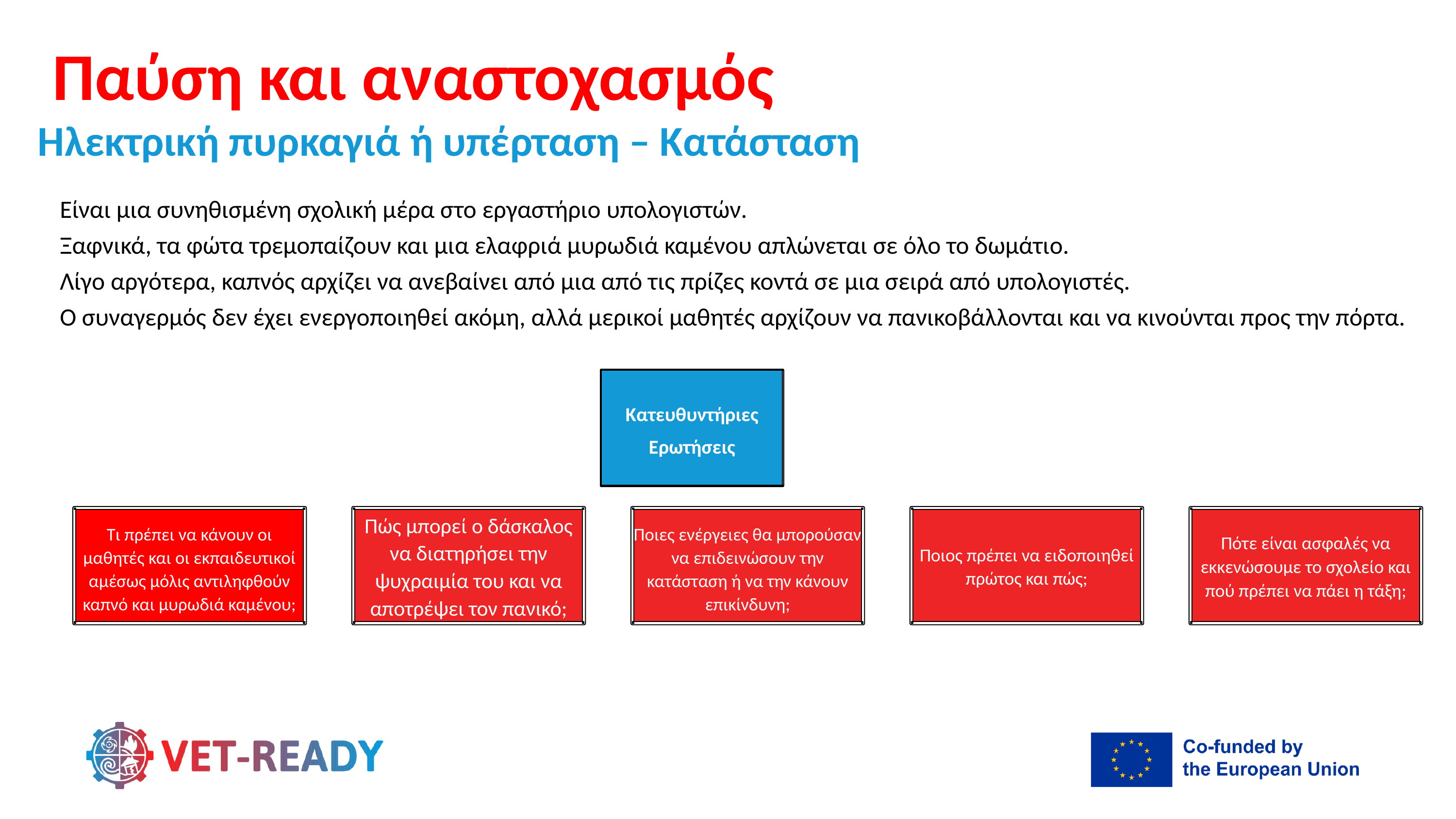

Παύση και αναστοχασμός

Ηλεκτρική πυρκαγιά ή υπέρταση – Κατάσταση
Είναι μια συνηθισμένη σχολική μέρα στο εργαστήριο υπολογιστών.
Ξαφνικά, τα φώτα τρεμοπαίζουν και μια ελαφριά μυρωδιά καμένου απλώνεται σε όλο το δωμάτιο.
Λίγο αργότερα, καπνός αρχίζει να ανεβαίνει από μια από τις πρίζες κοντά σε μια σειρά από υπολογιστές.
Ο συναγερμός δεν έχει ενεργοποιηθεί ακόμη, αλλά μερικοί μαθητές αρχίζουν να πανικοβάλλονται και να κινούνται προς την πόρτα.

Κατευθυντήριες Ερωτήσεις

Πώς μπορεί ο δάσκαλος να διατηρήσει την ψυχραιμία του και να αποτρέψει τον πανικό;

Ποιος πρέπει να ειδοποιηθεί πρώτος και πώς;

Πότε είναι ασφαλές να εκκενώσουμε το σχολείο και πού πρέπει να πάει η τάξη;

Τι πρέπει να κάνουν οι μαθητές και οι εκπαιδευτικοί αμέσως μόλις αντιληφθούν καπνό και μυρωδιά καμένου;

Ποιες ενέργειες θα μπορούσαν να επιδεινώσουν την κατάσταση ή να την κάνουν επικίνδυνη;